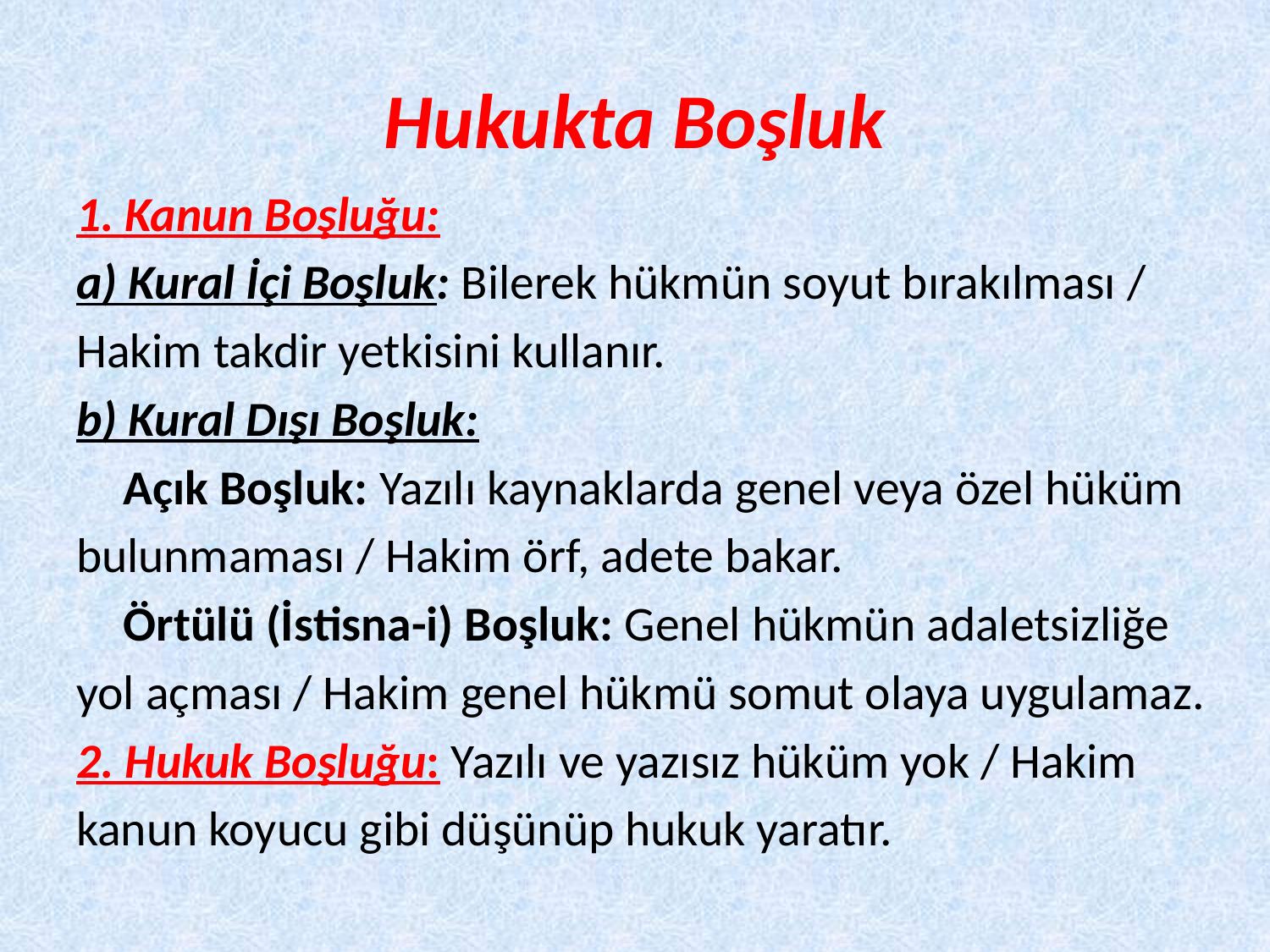

# Hukukta Boşluk
1. Kanun Boşluğu:
a) Kural İçi Boşluk: Bilerek hükmün soyut bırakılması /
Hakim takdir yetkisini kullanır.
b) Kural Dışı Boşluk:
	Açık Boşluk: Yazılı kaynaklarda genel veya özel hüküm
bulunmaması / Hakim örf, adete bakar.
	Örtülü (İstisna-i) Boşluk: Genel hükmün adaletsizliğe
yol açması / Hakim genel hükmü somut olaya uygulamaz.
2. Hukuk Boşluğu: Yazılı ve yazısız hüküm yok / Hakim
kanun koyucu gibi düşünüp hukuk yaratır.